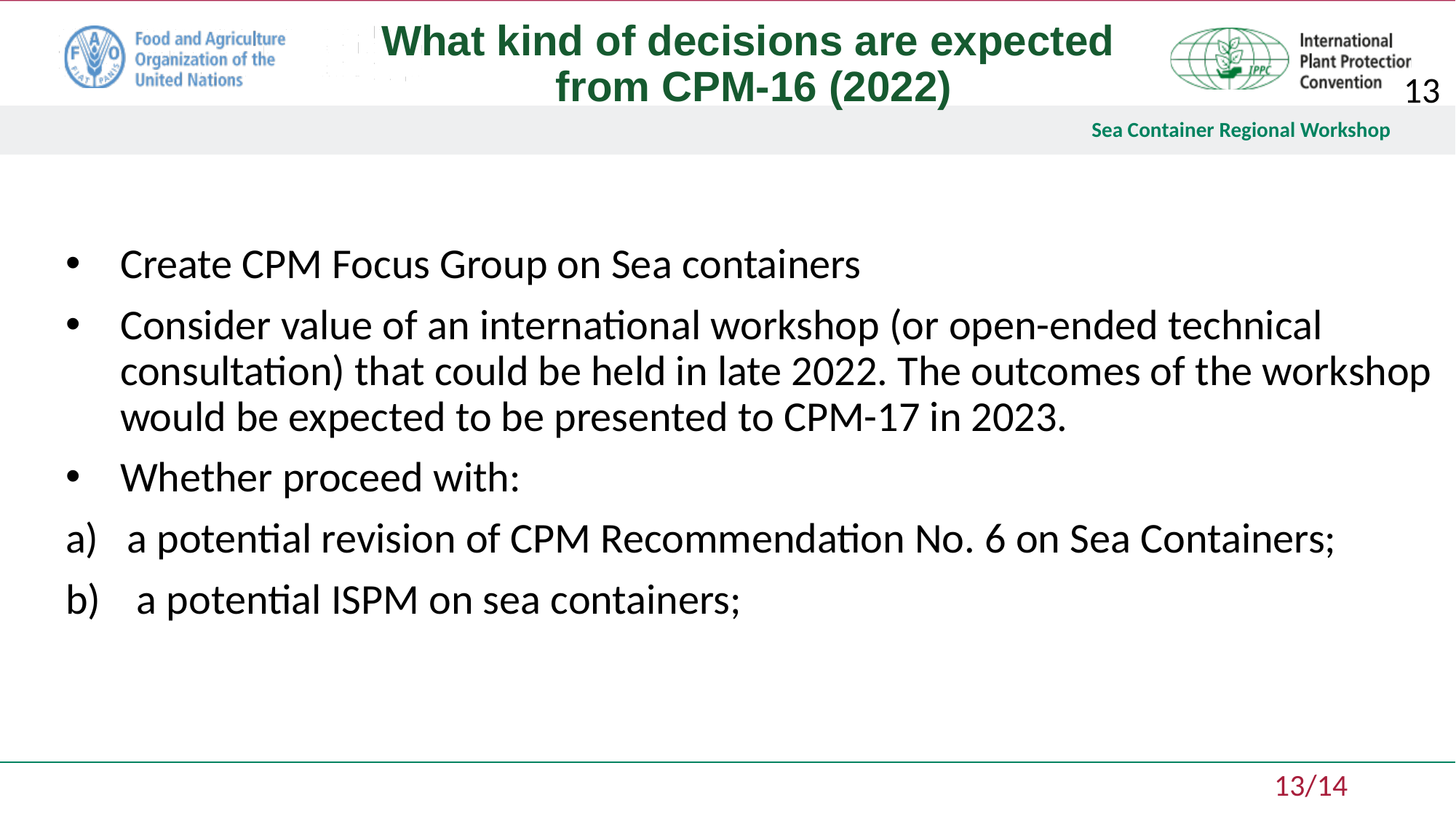

What kind of decisions are expected
from CPM-16 (2022)
13
Create CPM Focus Group on Sea containers
Consider value of an international workshop (or open-ended technical consultation) that could be held in late 2022. The outcomes of the workshop would be expected to be presented to CPM-17 in 2023.
Whether proceed with:
a potential revision of CPM Recommendation No. 6 on Sea Containers;
 a potential ISPM on sea containers;